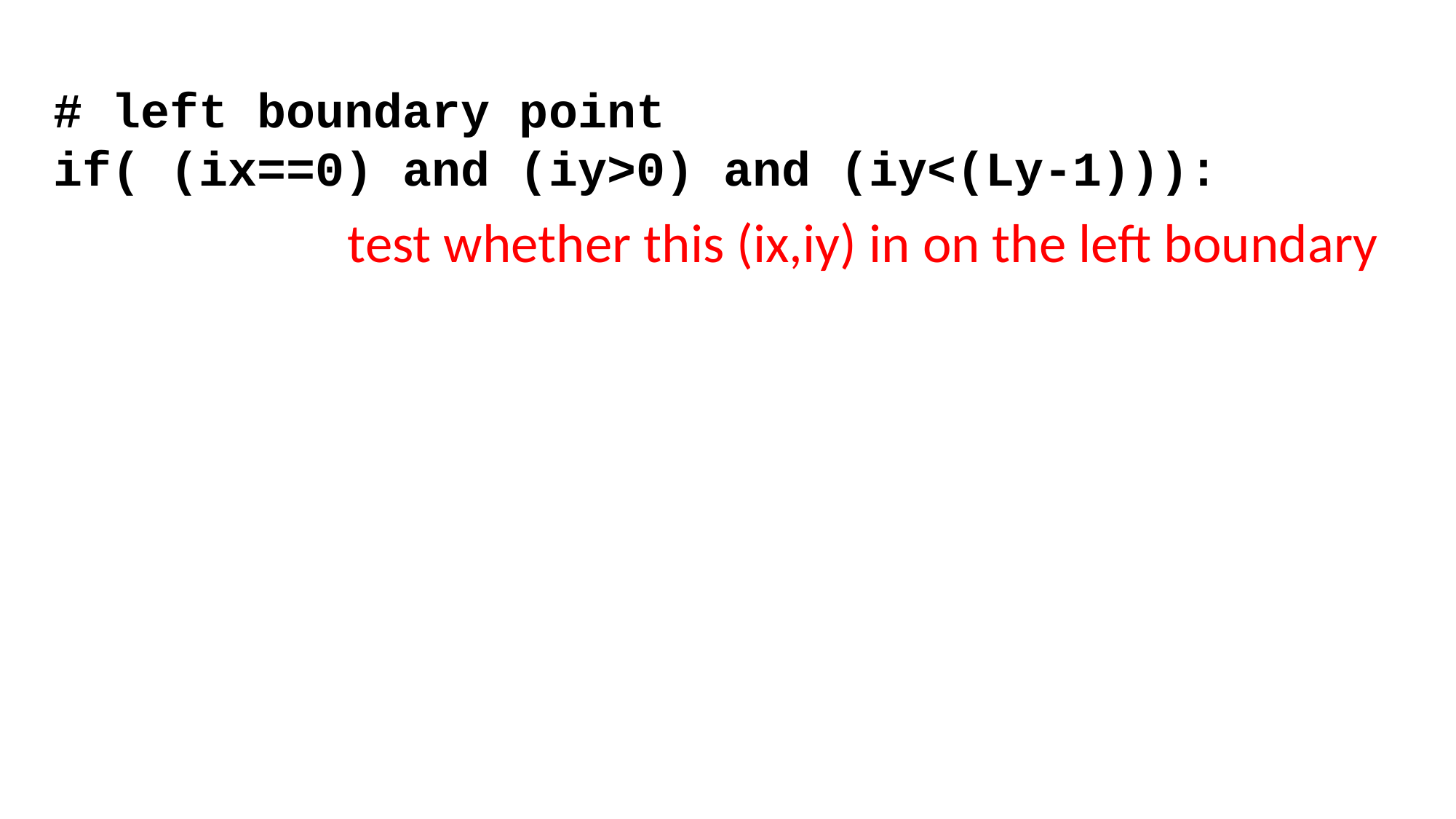

# left boundary point
if( (ix==0) and (iy>0) and (iy<(Ly-1))):
test whether this (ix,iy) in on the left boundary